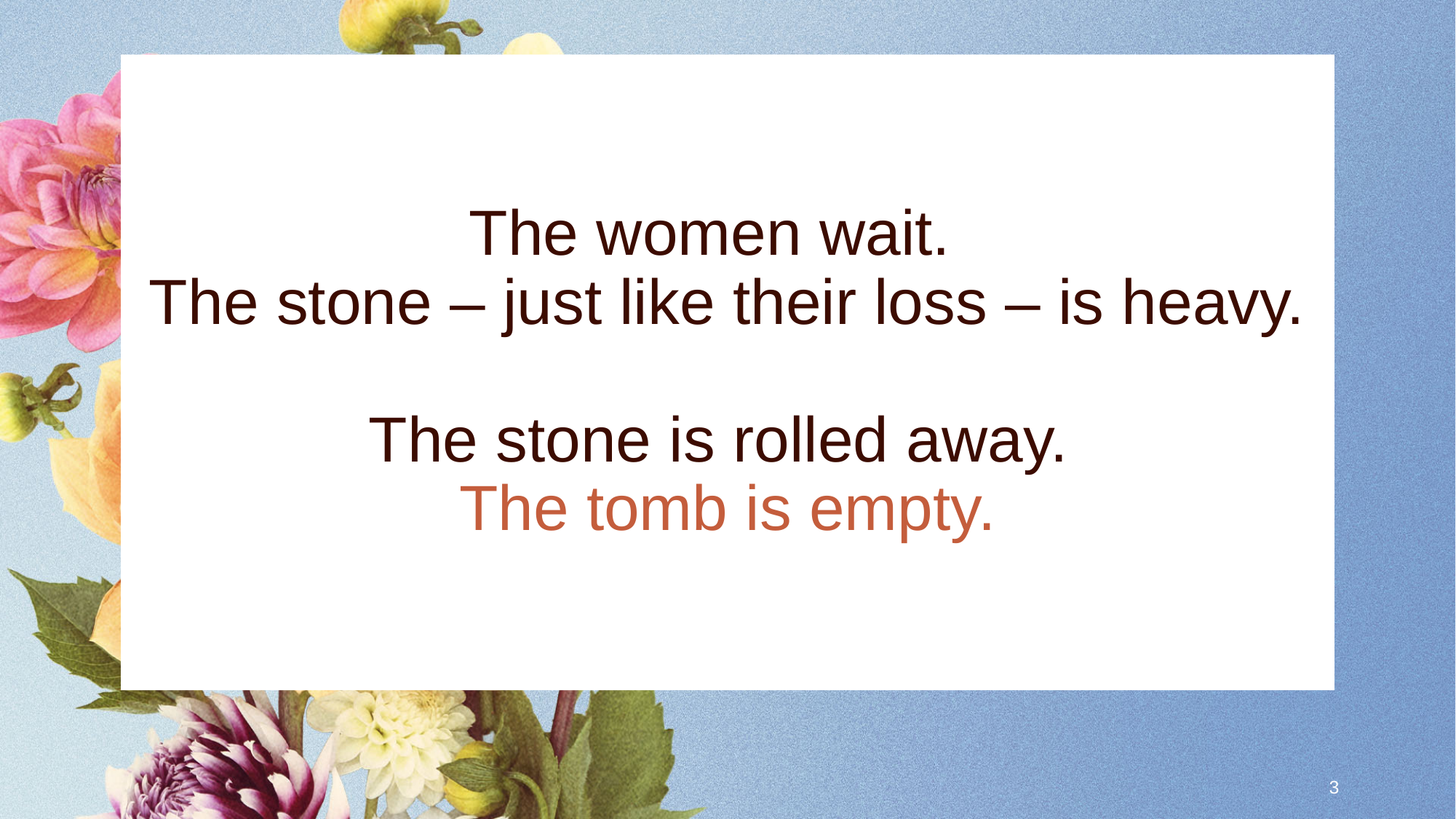

The women wait.
The stone – just like their loss – is heavy.
The stone is rolled away.
The tomb is empty.
3